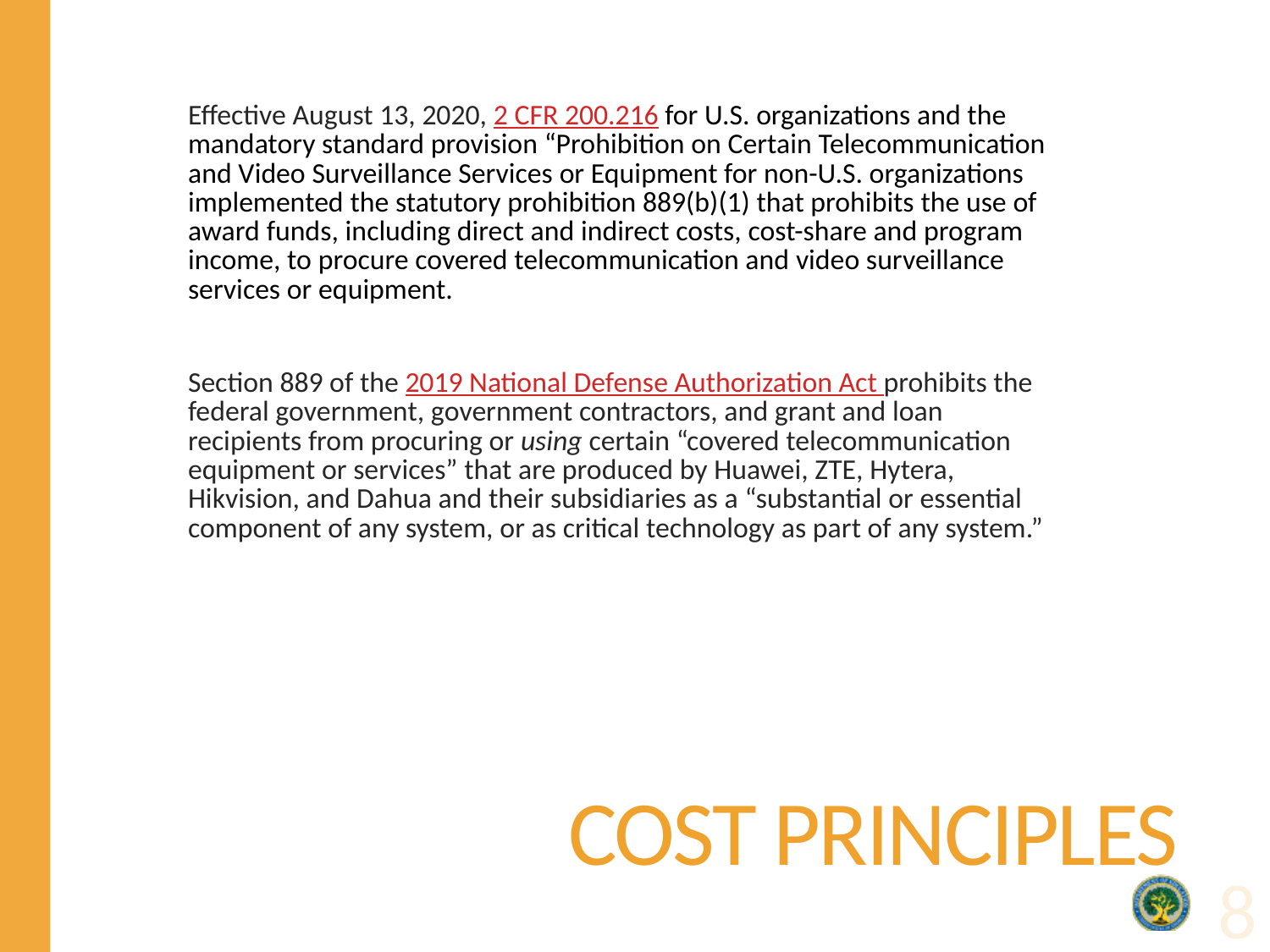

Effective August 13, 2020, 2 CFR 200.216 for U.S. organizations and the mandatory standard provision “Prohibition on Certain Telecommunication and Video Surveillance Services or Equipment for non-U.S. organizations implemented the statutory prohibition 889(b)(1) that prohibits the use of award funds, including direct and indirect costs, cost-share and program income, to procure covered telecommunication and video surveillance services or equipment.

Section 889 of the 2019 National Defense Authorization Act prohibits the federal government, government contractors, and grant and loan recipients from procuring or using certain “covered telecommunication equipment or services” that are produced by Huawei, ZTE, Hytera, Hikvision, and Dahua and their subsidiaries as a “substantial or essential component of any system, or as critical technology as part of any system.”

# Cost Principles
8